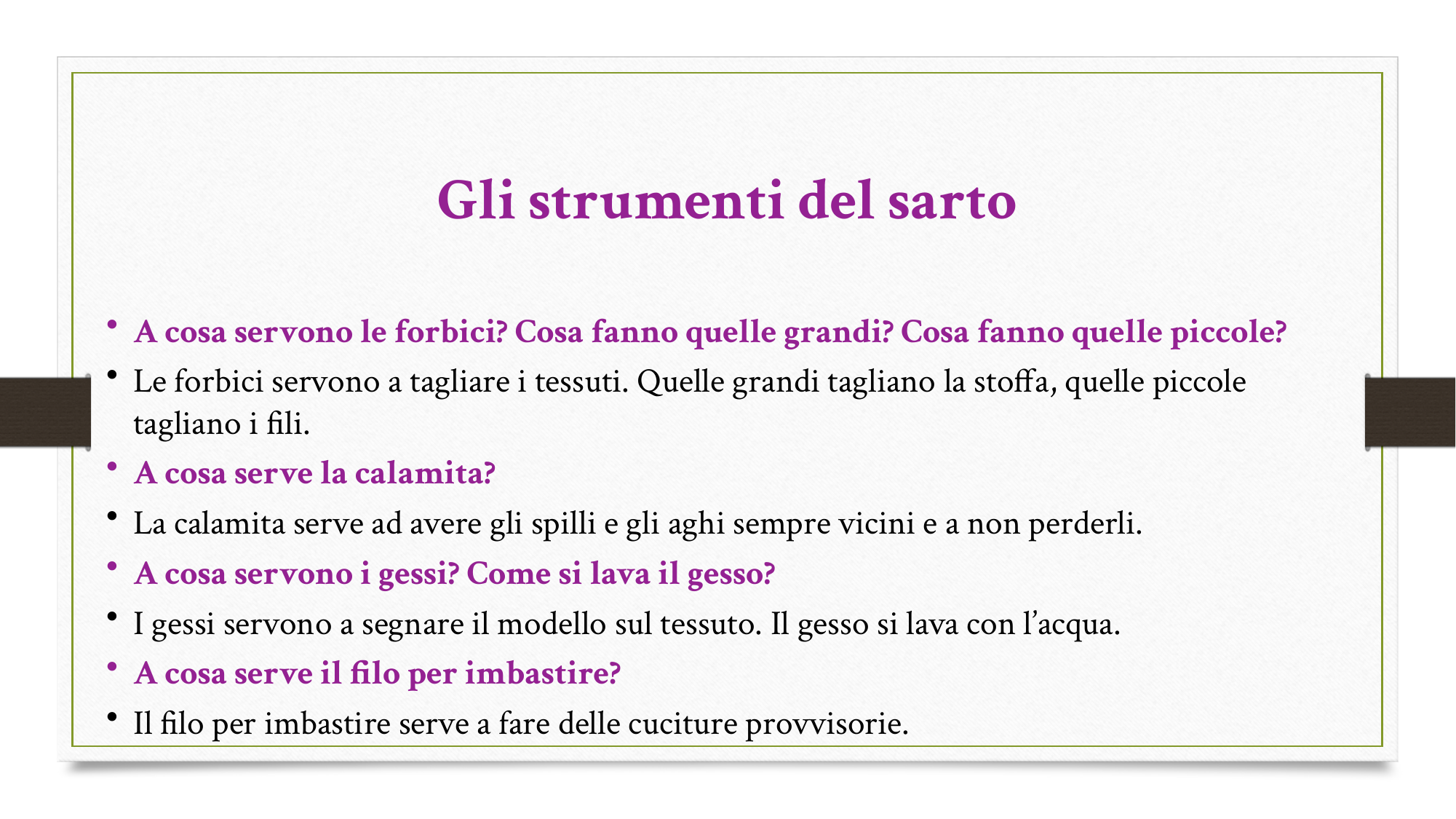

# Gli strumenti del sarto
A cosa servono le forbici? Cosa fanno quelle grandi? Cosa fanno quelle piccole?
Le forbici servono a tagliare i tessuti. Quelle grandi tagliano la stoffa, quelle piccole tagliano i fili.
A cosa serve la calamita?
La calamita serve ad avere gli spilli e gli aghi sempre vicini e a non perderli.
A cosa servono i gessi? Come si lava il gesso?
I gessi servono a segnare il modello sul tessuto. Il gesso si lava con l’acqua.
A cosa serve il filo per imbastire?
Il filo per imbastire serve a fare delle cuciture provvisorie.